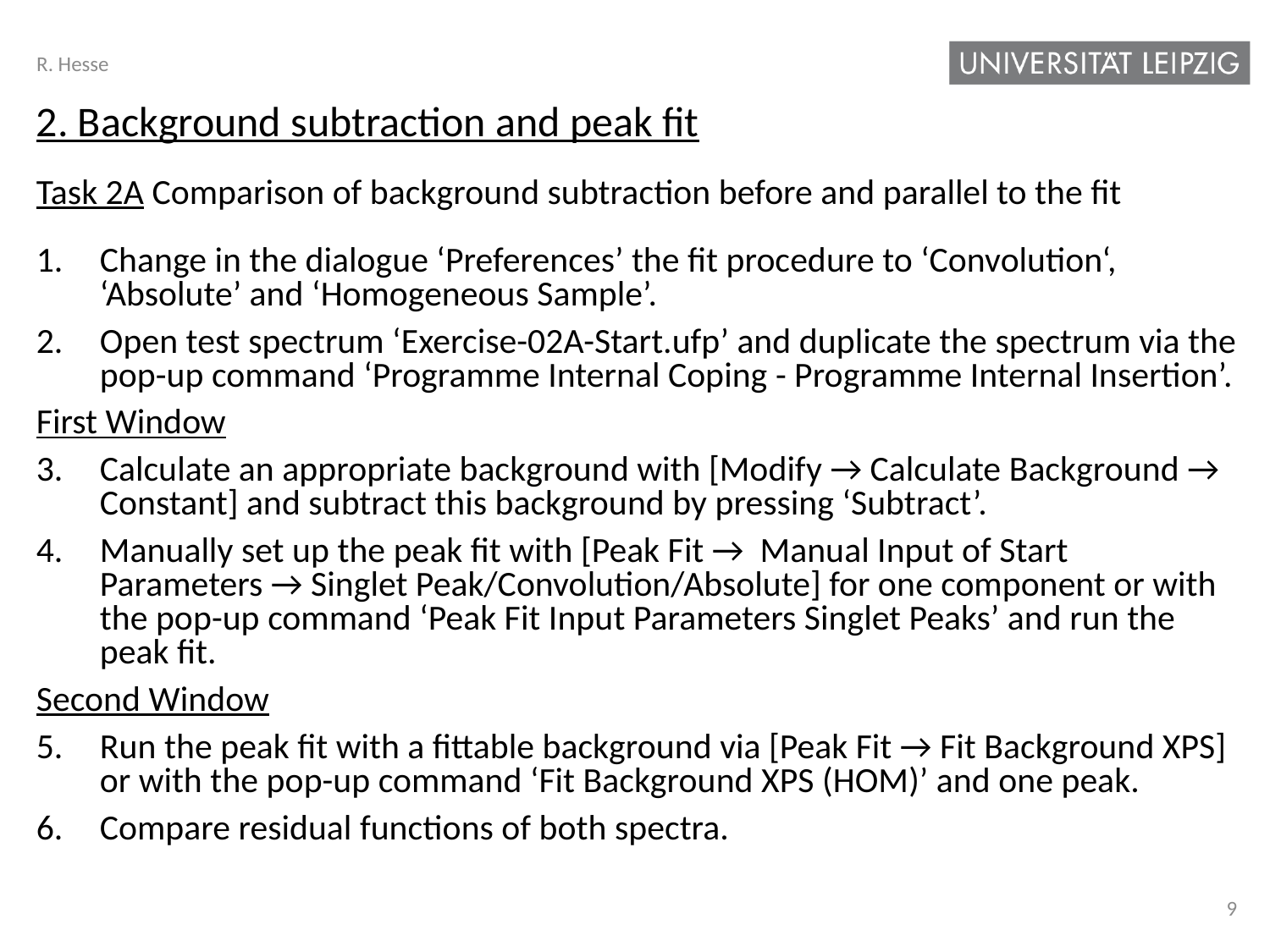

R. Hesse
2. Background subtraction and peak fit
Task 2A Comparison of background subtraction before and parallel to the fit

Change in the dialogue ‘Preferences’ the fit procedure to ‘Convolution‘, ‘Absolute’ and ‘Homogeneous Sample’.

Open test spectrum ‘Exercise-02A-Start.ufp’ and duplicate the spectrum via the pop-up command ‘Programme Internal Coping - Programme Internal Insertion’.

First Window

Calculate an appropriate background with [Modify → Calculate Background → Constant] and subtract this background by pressing ‘Subtract’.

Manually set up the peak fit with [Peak Fit →  Manual Input of Start Parameters → Singlet Peak/Convolution/Absolute] for one component or with the pop-up command ‘Peak Fit Input Parameters Singlet Peaks’ and run the peak fit.

Second Window

Run the peak fit with a fittable background via [Peak Fit → Fit Background XPS] or with the pop-up command ‘Fit Background XPS (HOM)’ and one peak.

Compare residual functions of both spectra.
9